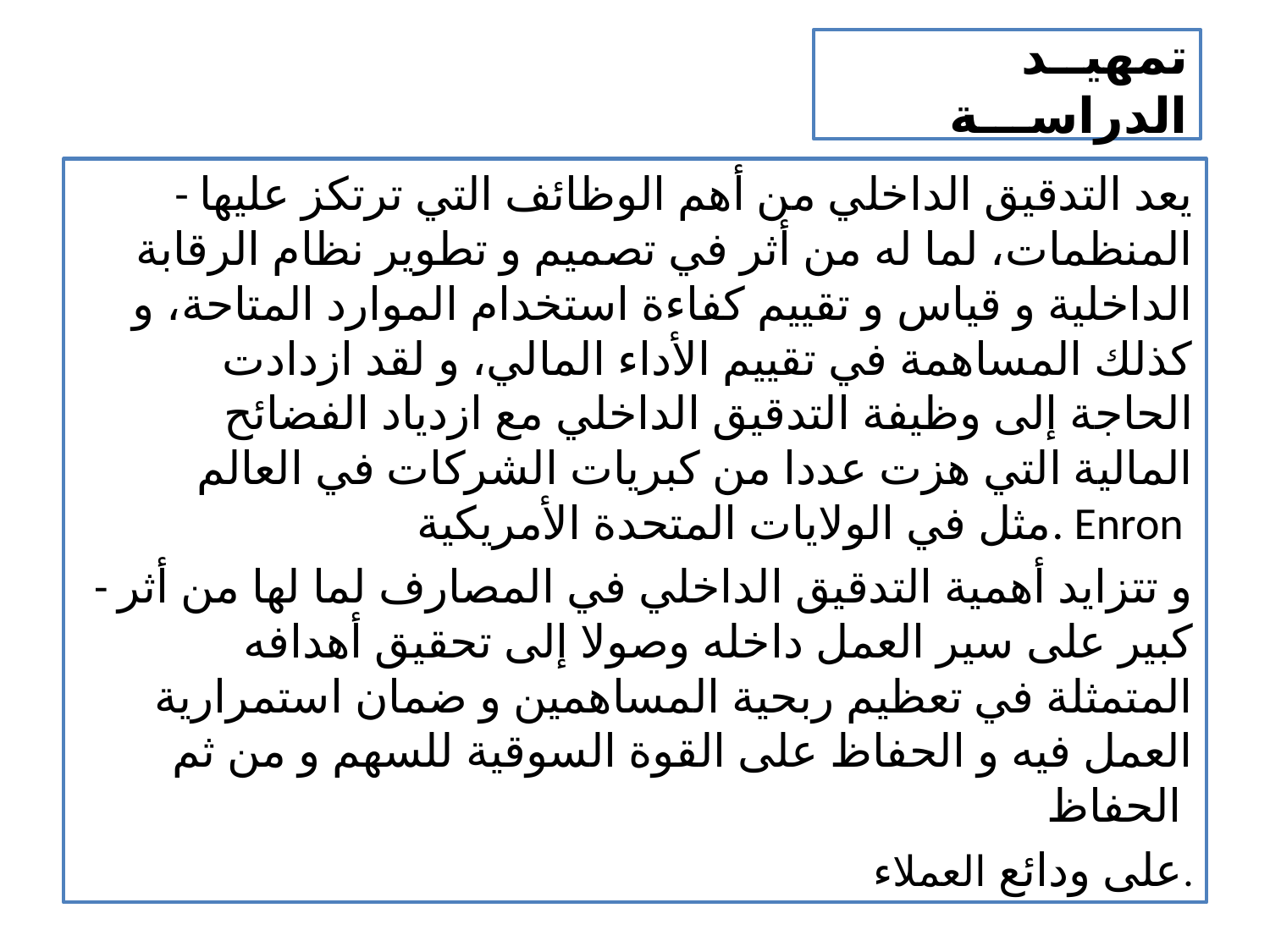

تمهيــد الدراســـة
- يعد التدقيق الداخلي من أهم الوظائف التي ترتكز عليها المنظمات، لما له من أثر في تصميم و تطوير نظام الرقابة الداخلية و قياس و تقييم كفاءة استخدام الموارد المتاحة، و كذلك المساهمة في تقييم الأداء المالي، و لقد ازدادت الحاجة إلى وظيفة التدقيق الداخلي مع ازدياد الفضائح المالية التي هزت عددا من كبريات الشركات في العالم مثل في الولايات المتحدة الأمريكية. Enron
- و تتزايد أهمية التدقيق الداخلي في المصارف لما لها من أثر كبير على سير العمل داخله وصولا إلى تحقيق أهدافه المتمثلة في تعظيم ربحية المساهمين و ضمان استمرارية العمل فيه و الحفاظ على القوة السوقية للسهم و من ثم الحفاظ
على ودائع العملاء.